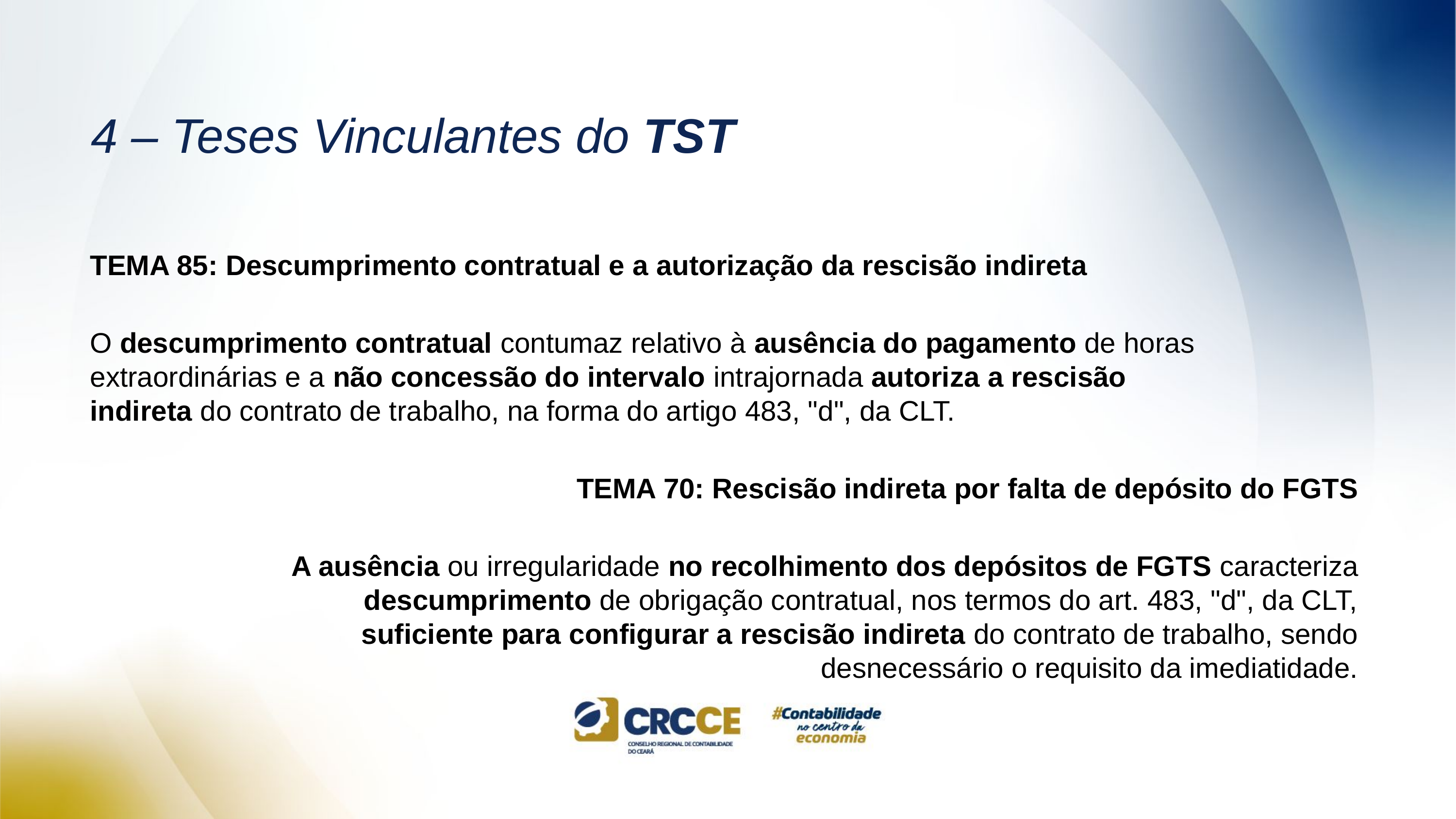

# 4 – Teses Vinculantes do TST
TEMA 85: Descumprimento contratual e a autorização da rescisão indireta

O descumprimento contratual contumaz relativo à ausência do pagamento de horas extraordinárias e a não concessão do intervalo intrajornada autoriza a rescisão indireta do contrato de trabalho, na forma do artigo 483, "d", da CLT.
TEMA 70: Rescisão indireta por falta de depósito do FGTS

A ausência ou irregularidade no recolhimento dos depósitos de FGTS caracteriza descumprimento de obrigação contratual, nos termos do art. 483, "d", da CLT, suficiente para configurar a rescisão indireta do contrato de trabalho, sendo desnecessário o requisito da imediatidade.